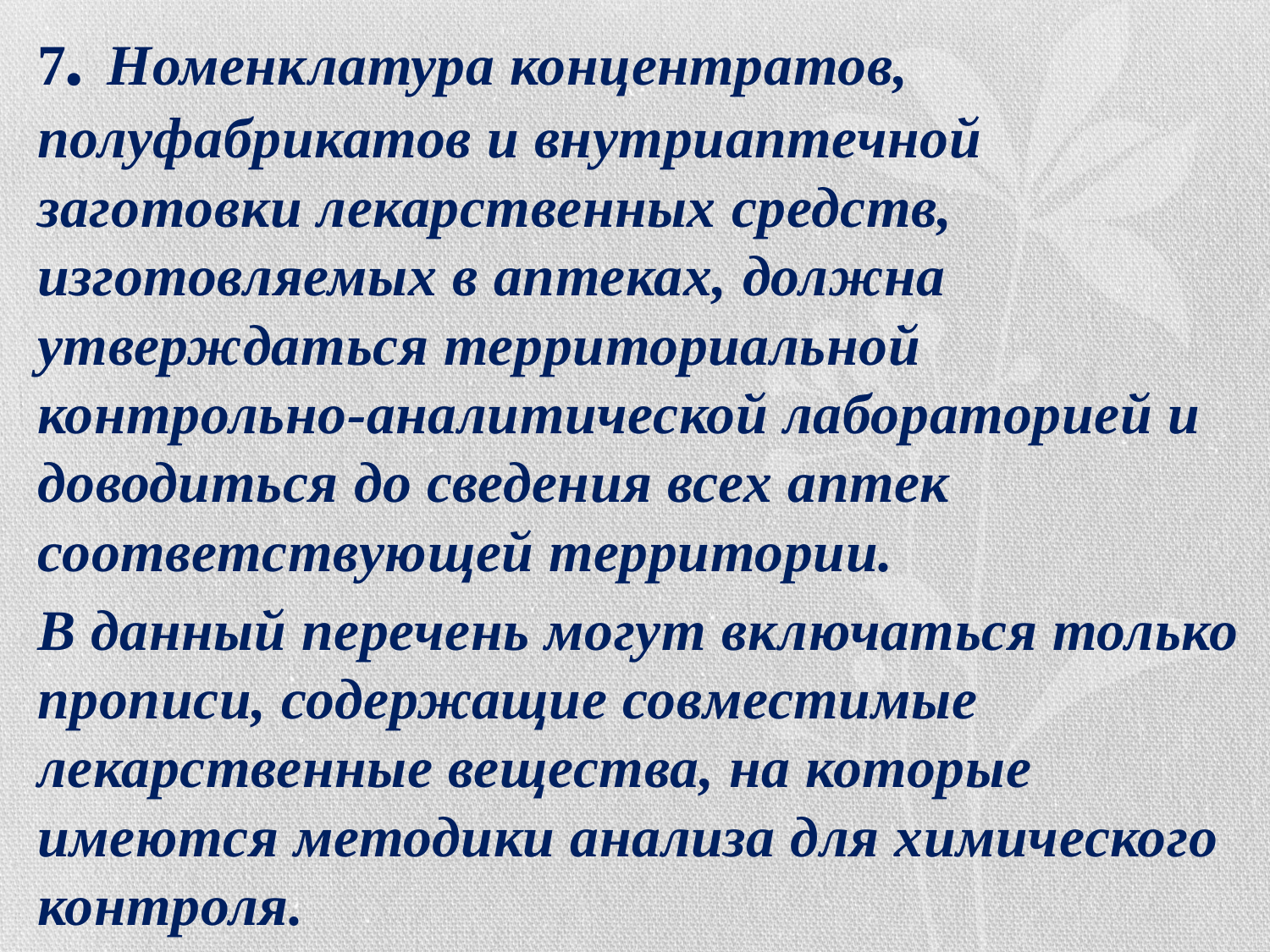

7. Номенклатура концентратов, полуфабрикатов и внутриаптечной заготовки лекарственных средств, изготовляемых в аптеках, должна утверждаться территориальной контрольно-аналитической лабораторией и доводиться до сведения всех аптек соответствующей территории.
В данный перечень могут включаться только прописи, содержащие совместимые лекарственные вещества, на которые имеются методики анализа для химического контроля.